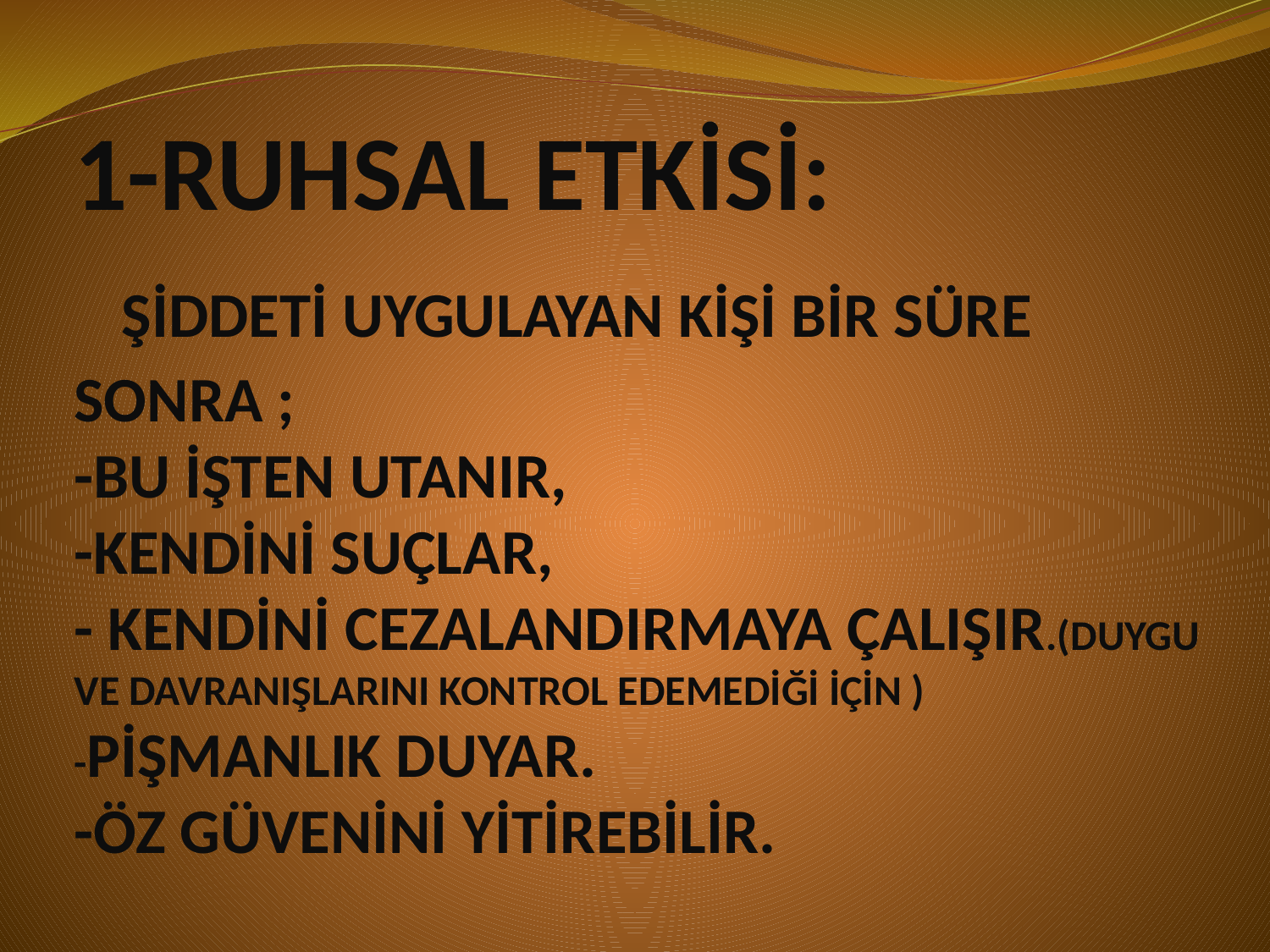

# 1-RUHSAL ETKİSİ: ŞİDDETİ UYGULAYAN KİŞİ BİR SÜRE SONRA ; -BU İŞTEN UTANIR, -KENDİNİ SUÇLAR, - KENDİNİ CEZALANDIRMAYA ÇALIŞIR.(DUYGU VE DAVRANIŞLARINI KONTROL EDEMEDİĞİ İÇİN ) -PİŞMANLIK DUYAR. -ÖZ GÜVENİNİ YİTİREBİLİR.